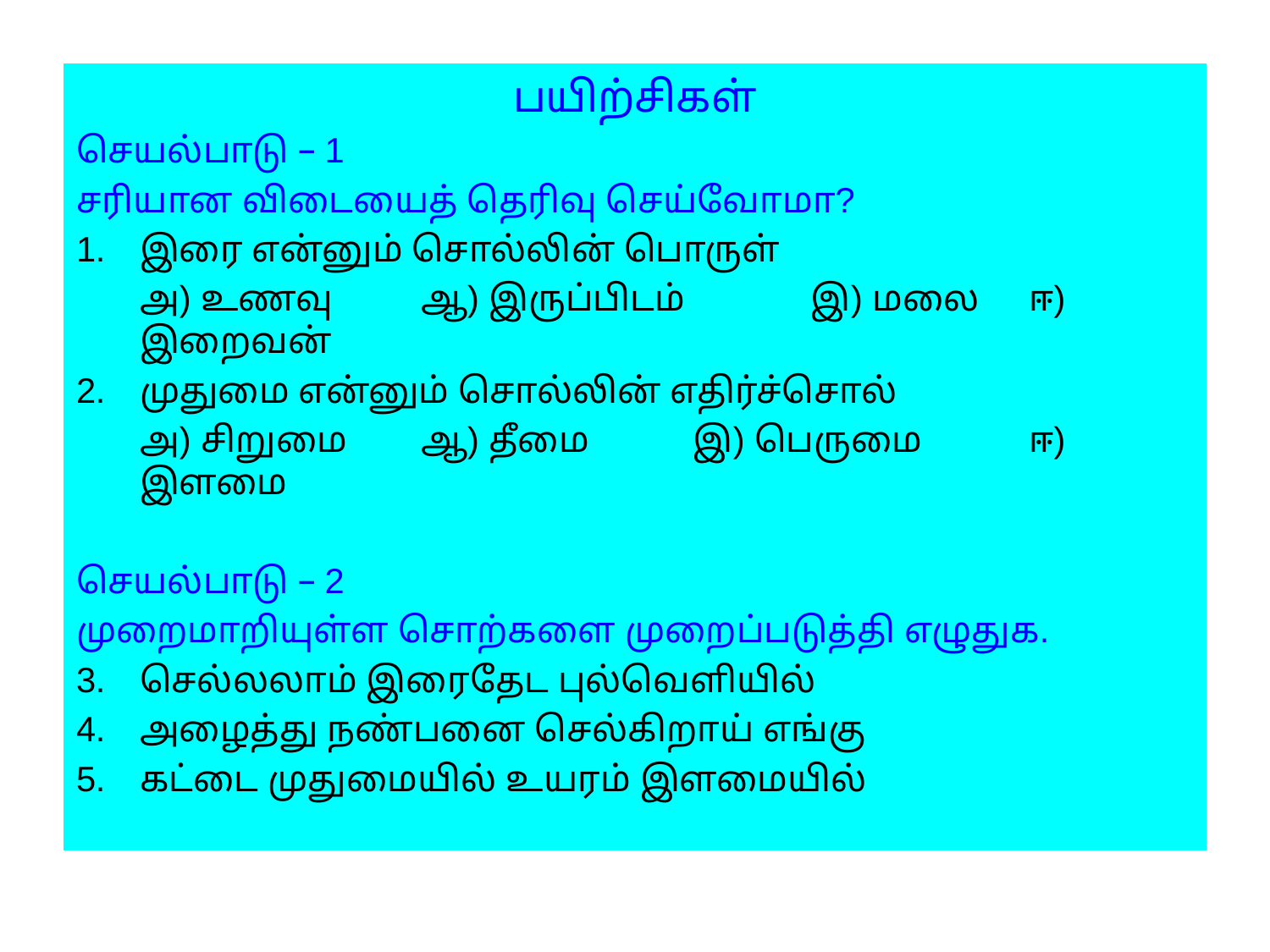

பயிற்சிகள்
செயல்பாடு – 1
சரியான விடையைத் தெரிவு செய்வோமா?
இரை என்னும் சொல்லின் பொருள்
	அ) உணவு	   ஆ) இருப்பிடம்	    இ) மலை	ஈ) இறைவன்
முதுமை என்னும் சொல்லின் எதிர்ச்சொல்
	அ) சிறுமை	   ஆ) தீமை	     இ) பெருமை	ஈ) இளமை

செயல்பாடு – 2
முறைமாறியுள்ள சொற்களை முறைப்படுத்தி எழுதுக.
செல்லலாம் இரைதேட புல்வெளியில்
அழைத்து நண்பனை செல்கிறாய் எங்கு
கட்டை முதுமையில் உயரம் இளமையில்